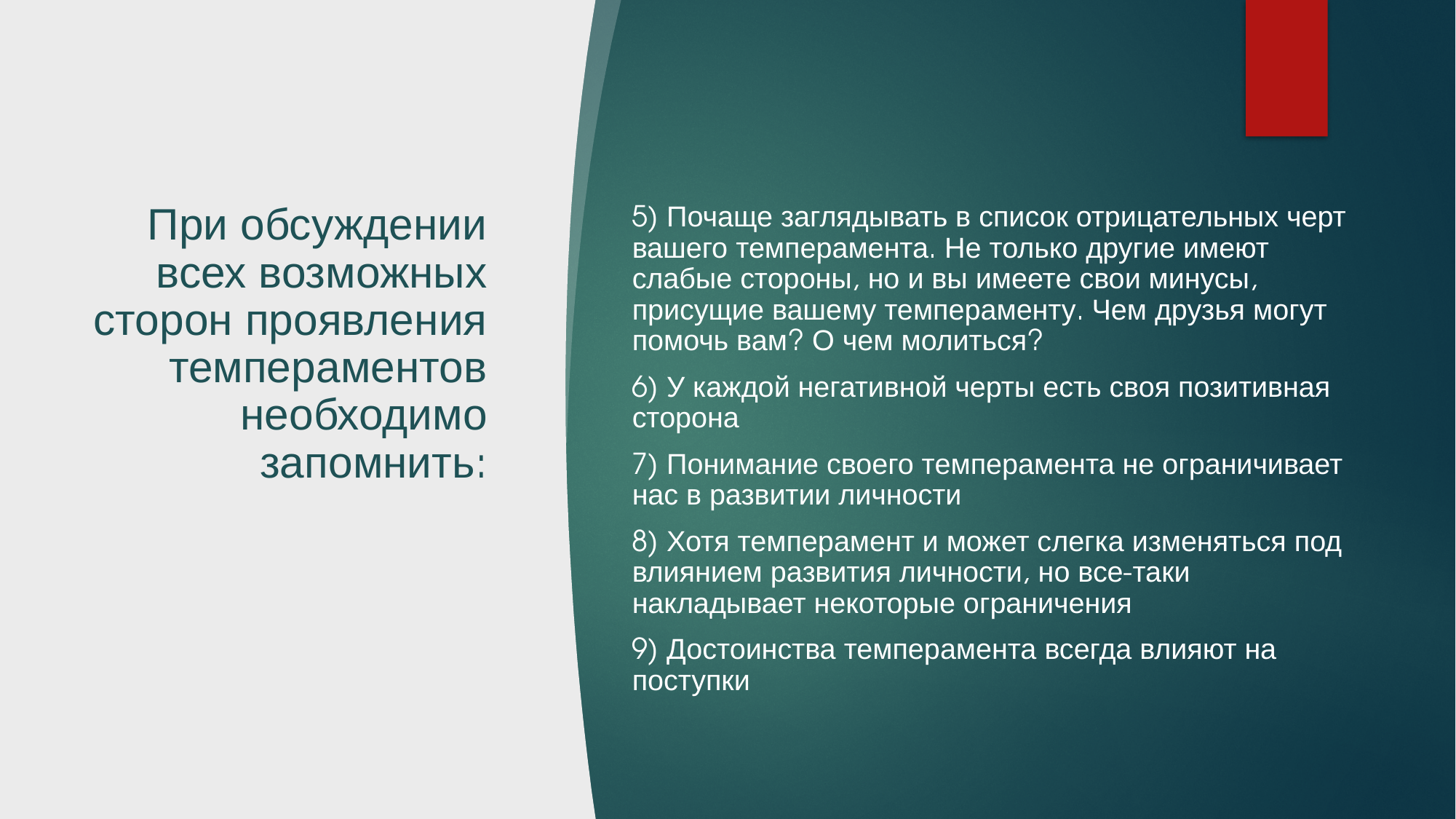

# При обсуждении всех возможных сторон проявления темпераментов необходимо запомнить:
5) Почаще заглядывать в список отрицательных черт вашего темперамента. Не только другие имеют слабые стороны, но и вы имеете свои минусы, присущие вашему темпераменту. Чем друзья могут помочь вам? О чем молиться?
6) У каждой негативной черты есть своя позитивная сторона
7) Понимание своего темперамента не ограничивает нас в развитии личности
8) Хотя темперамент и может слегка изменяться под влиянием развития личности, но все-таки накладывает некоторые ограничения
9) Достоинства темперамента всегда влияют на поступки